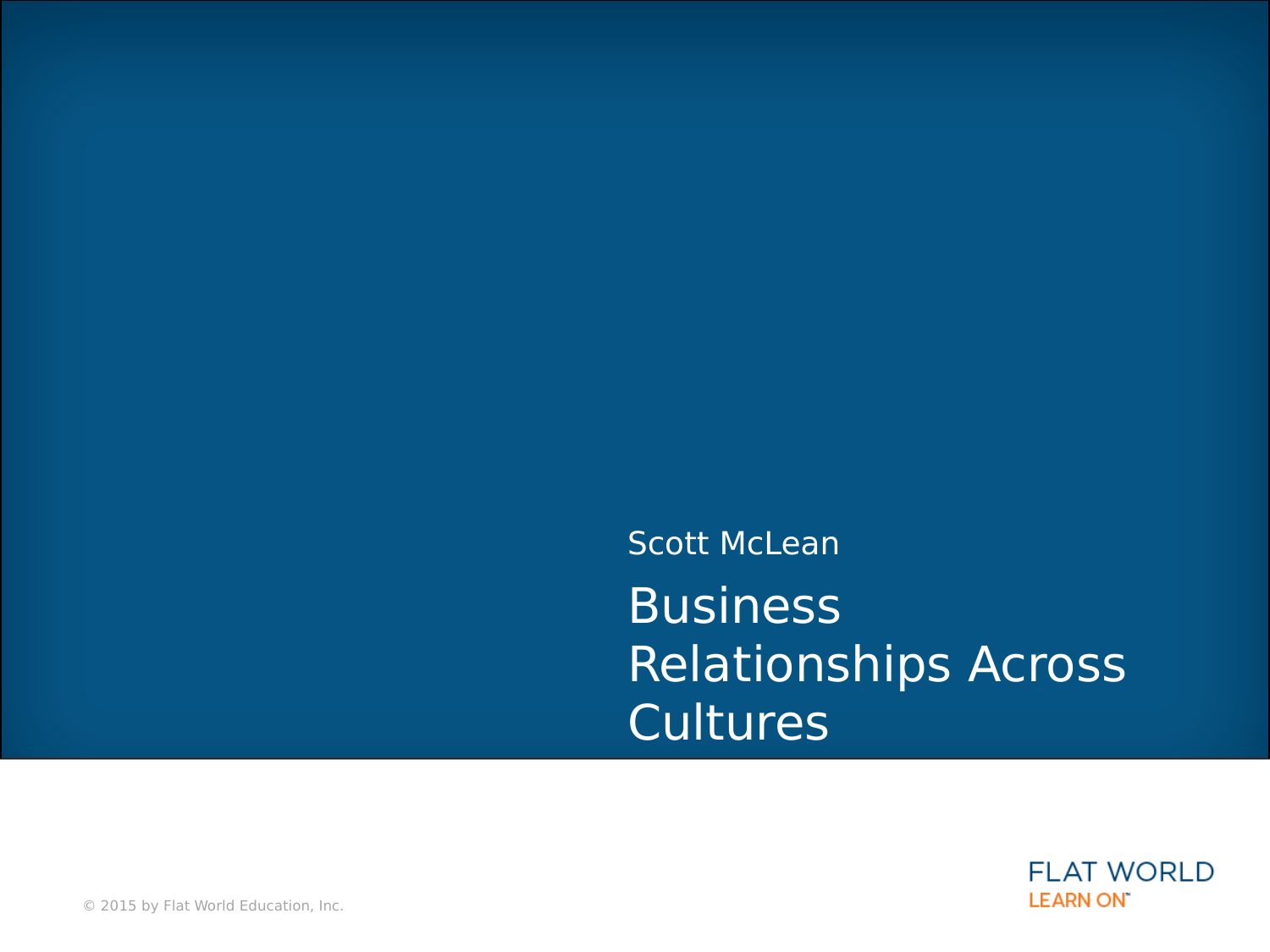

Scott McLean
# Business Relationships Across Cultures
© 2015 by Flat World Education, Inc.